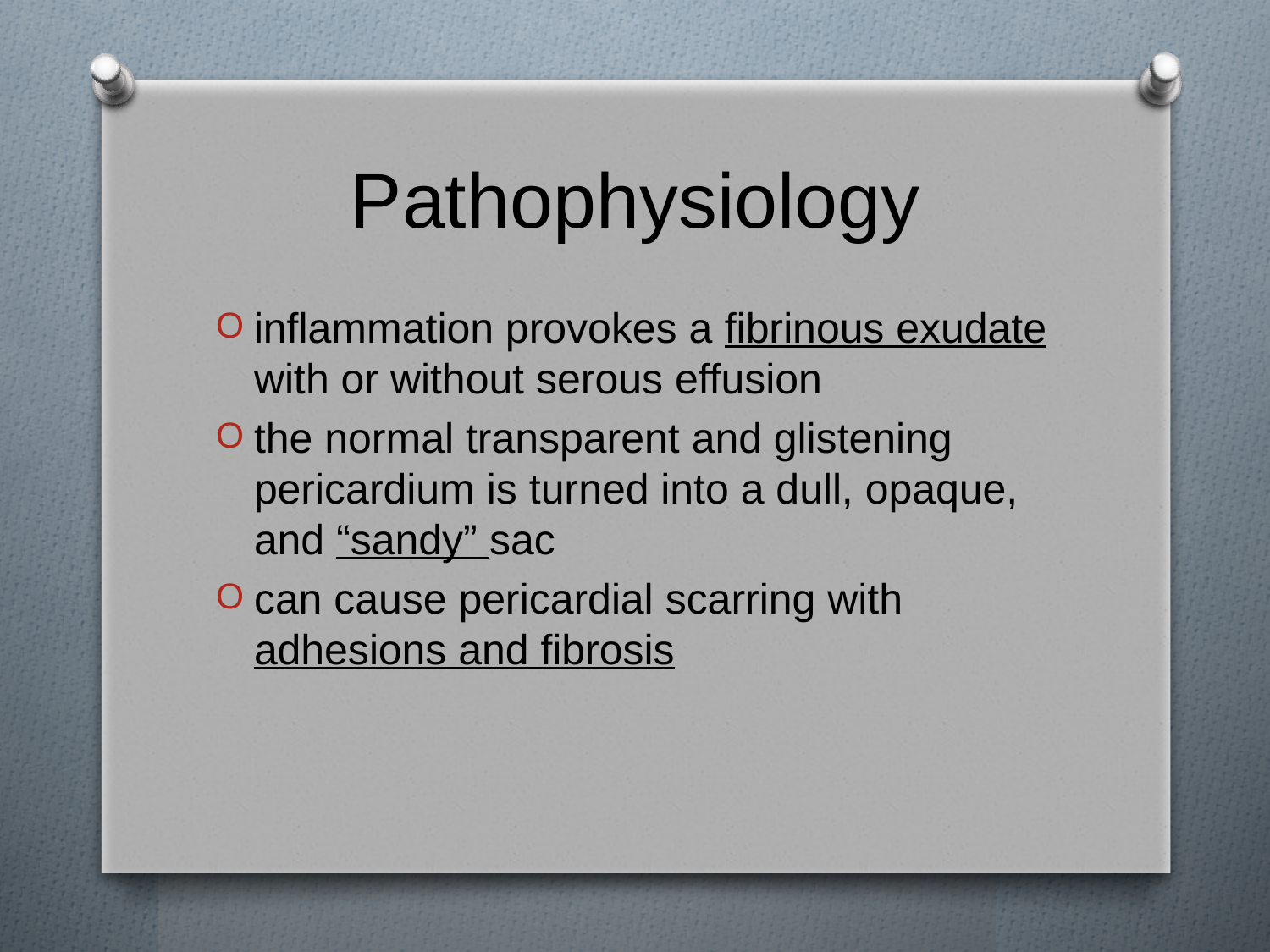

# Pathophysiology
inflammation provokes a fibrinous exudate with or without serous effusion
the normal transparent and glistening pericardium is turned into a dull, opaque, and “sandy” sac
can cause pericardial scarring with adhesions and fibrosis